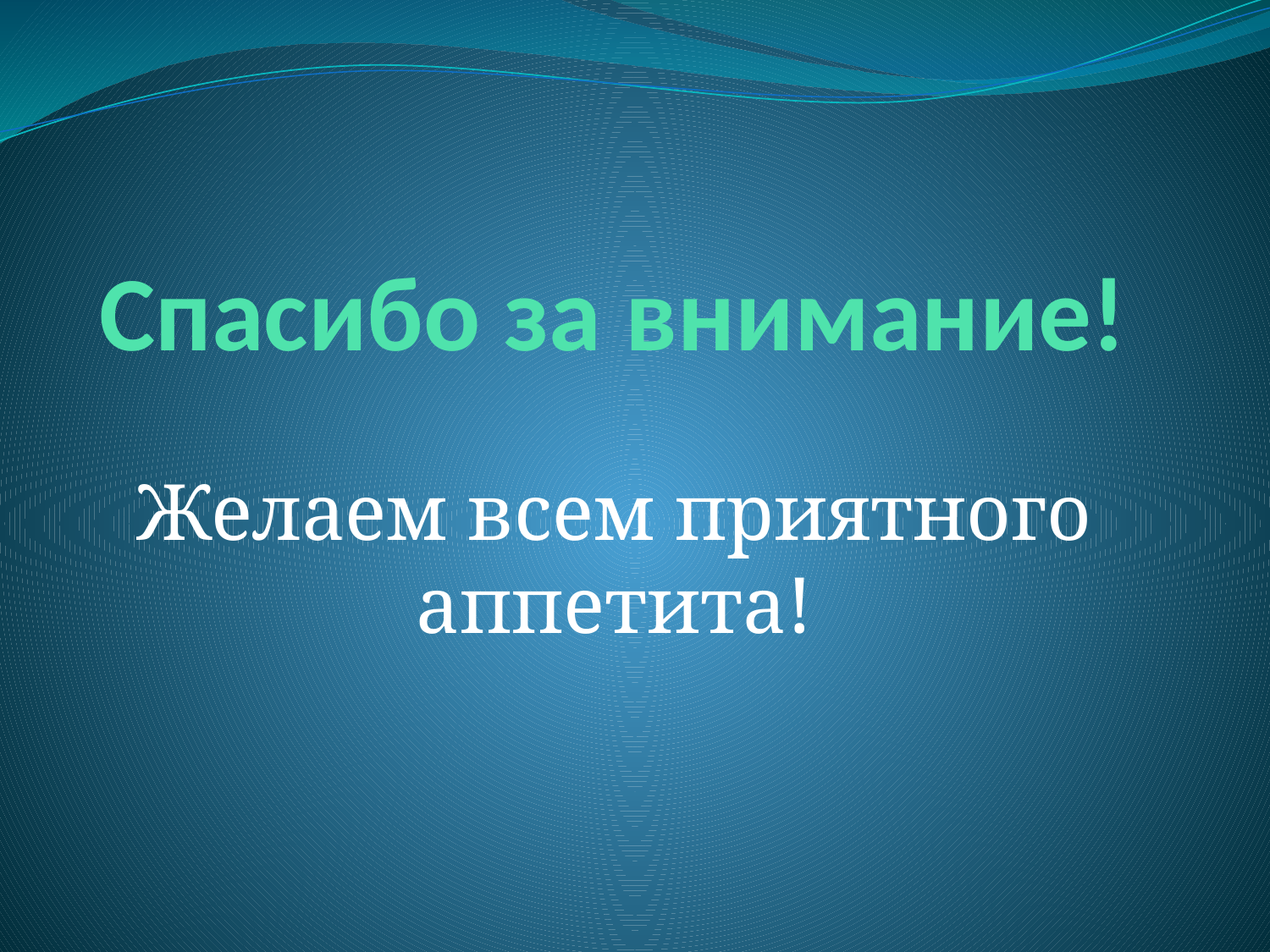

# Спасибо за внимание!
Желаем всем приятного аппетита!